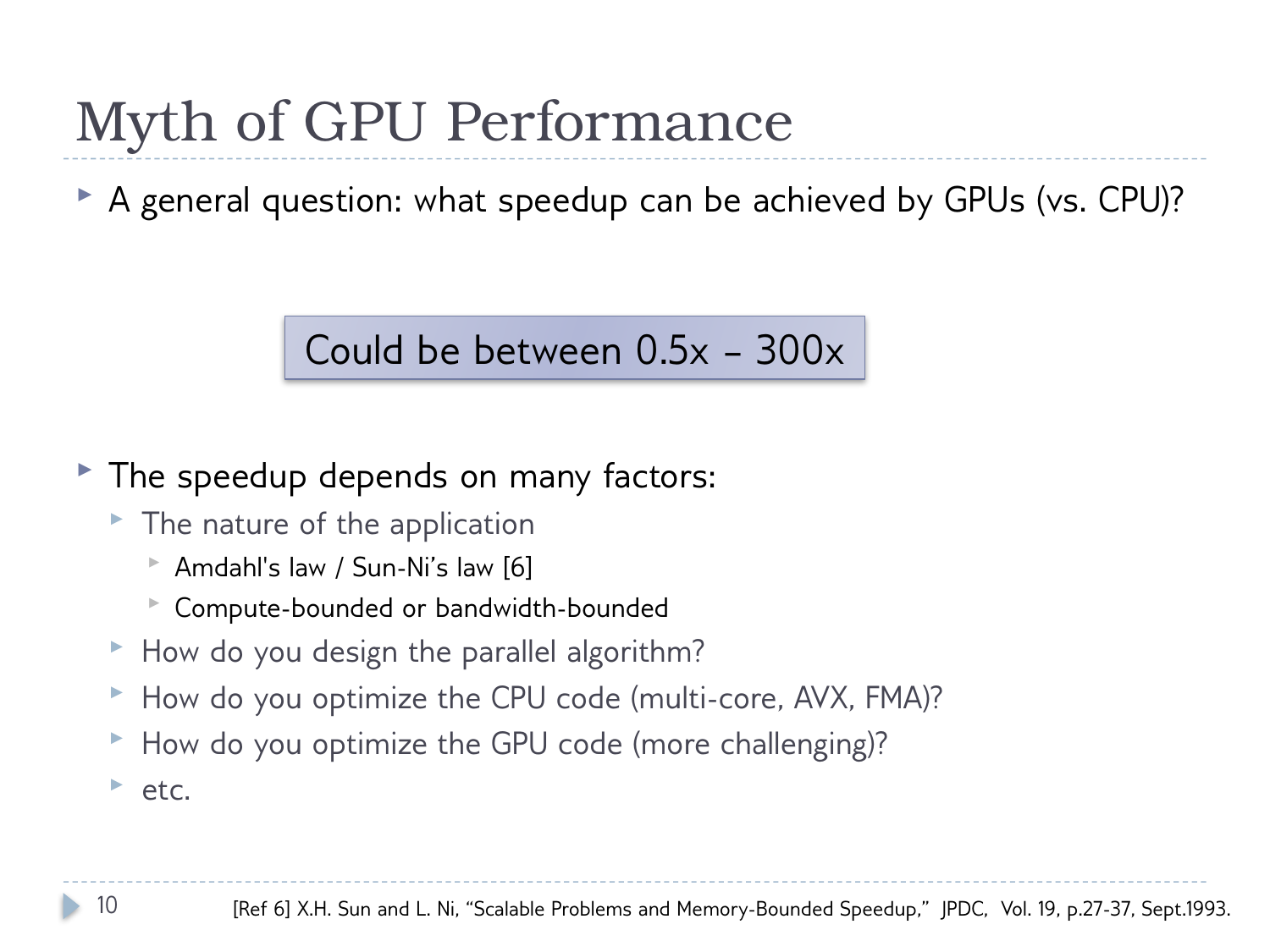

# Myth of GPU Performance
A general question: what speedup can be achieved by GPUs (vs. CPU)?

The speedup depends on many factors:
The nature of the application
Amdahl's law / Sun-Ni’s law [6]
Compute-bounded or bandwidth-bounded
How do you design the parallel algorithm?
How do you optimize the CPU code (multi-core, AVX, FMA)?
How do you optimize the GPU code (more challenging)?
etc.
Could be between 0.5x – 300x
10
[Ref 6] X.H. Sun and L. Ni, “Scalable Problems and Memory-Bounded Speedup,”  JPDC,  Vol. 19, p.27-37, Sept.1993.